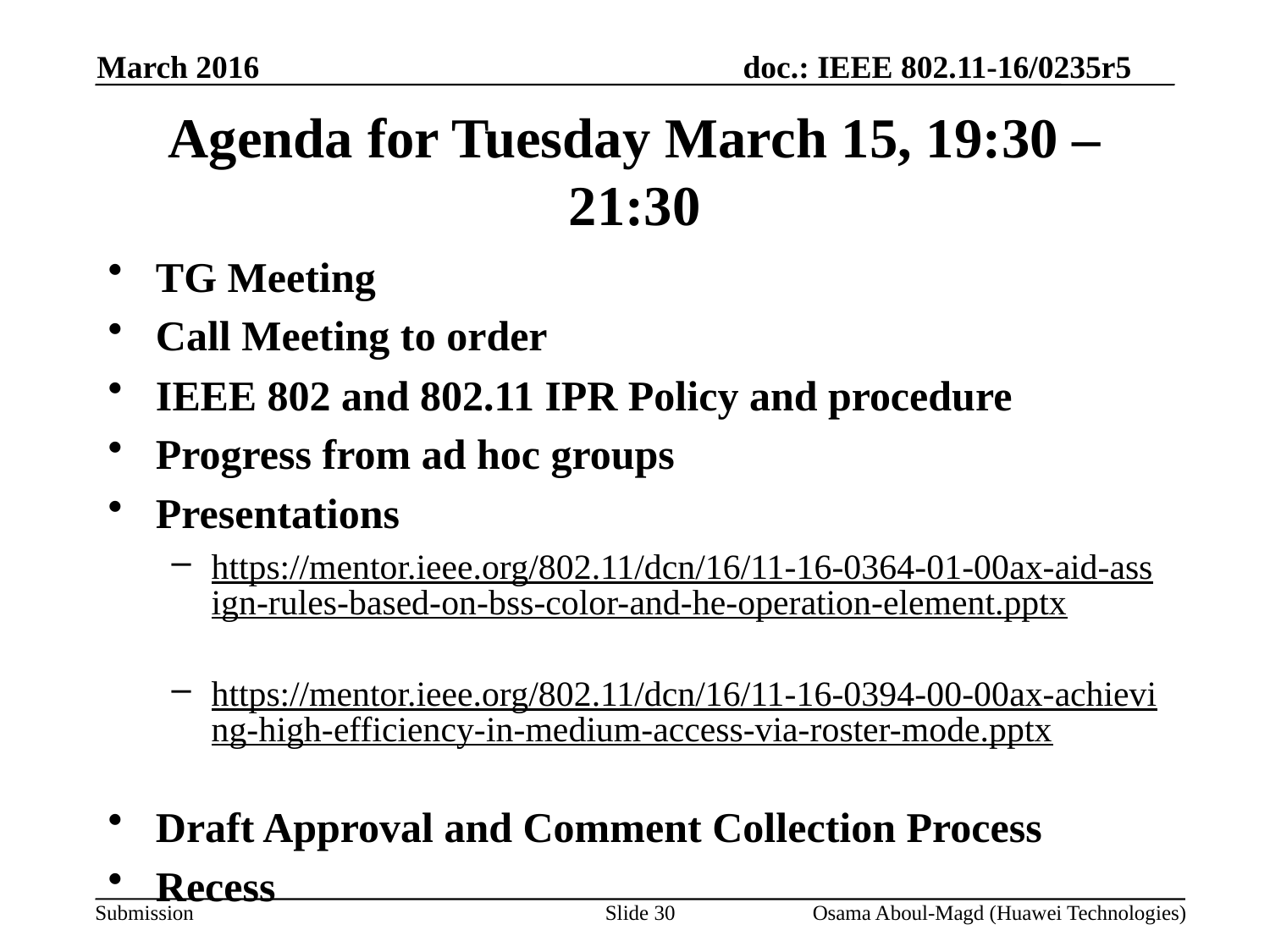

March 2016
# Agenda for Tuesday March 15, 19:30 – 21:30
TG Meeting
Call Meeting to order
IEEE 802 and 802.11 IPR Policy and procedure
Progress from ad hoc groups
Presentations
https://mentor.ieee.org/802.11/dcn/16/11-16-0364-01-00ax-aid-assign-rules-based-on-bss-color-and-he-operation-element.pptx
https://mentor.ieee.org/802.11/dcn/16/11-16-0394-00-00ax-achieving-high-efficiency-in-medium-access-via-roster-mode.pptx
Draft Approval and Comment Collection Process
Recess

Slide 30
Osama Aboul-Magd (Huawei Technologies)